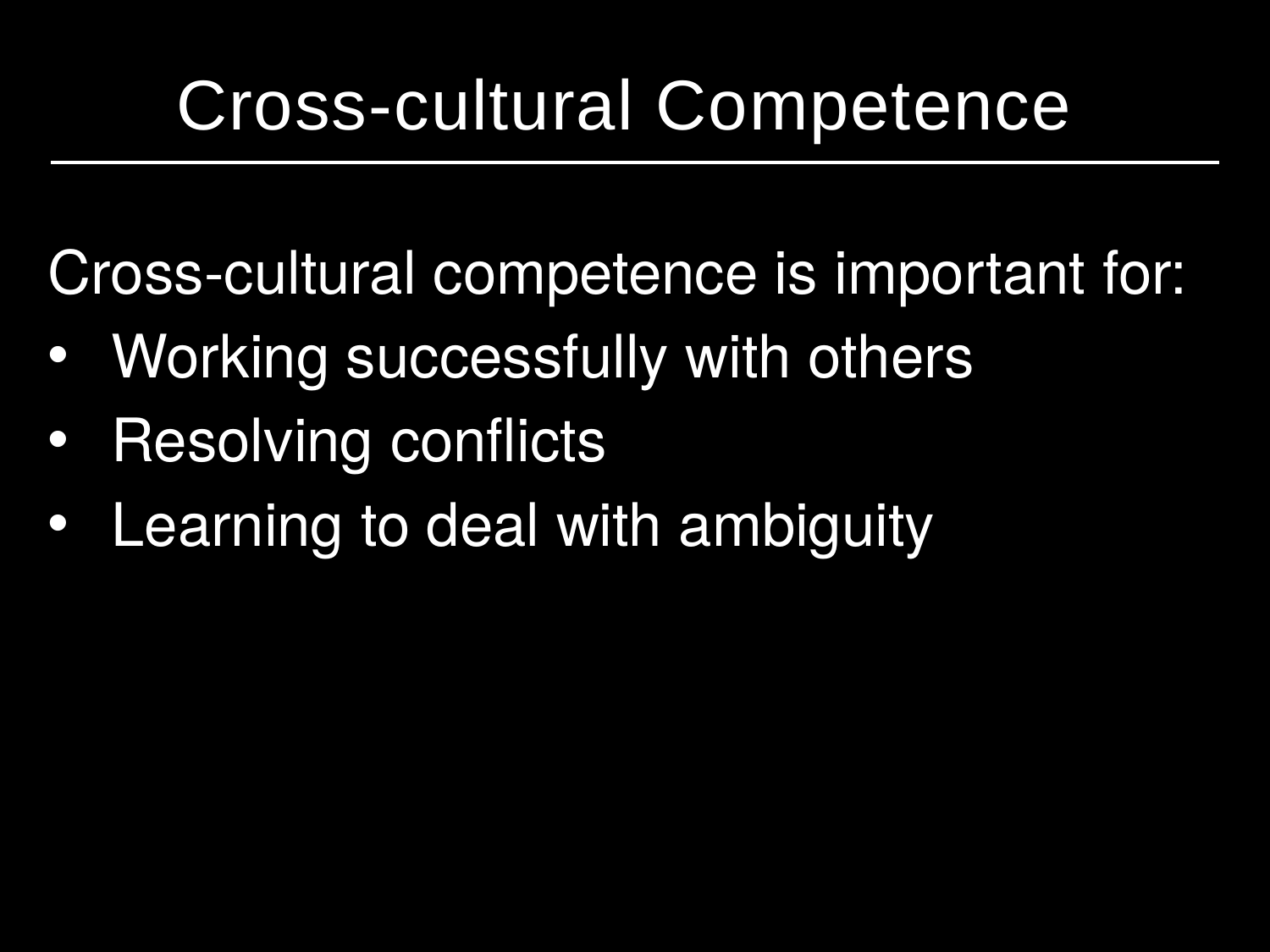

# Cross-cultural Competence
Cross-cultural competence is important for:
Working successfully with others
Resolving conflicts
Learning to deal with ambiguity